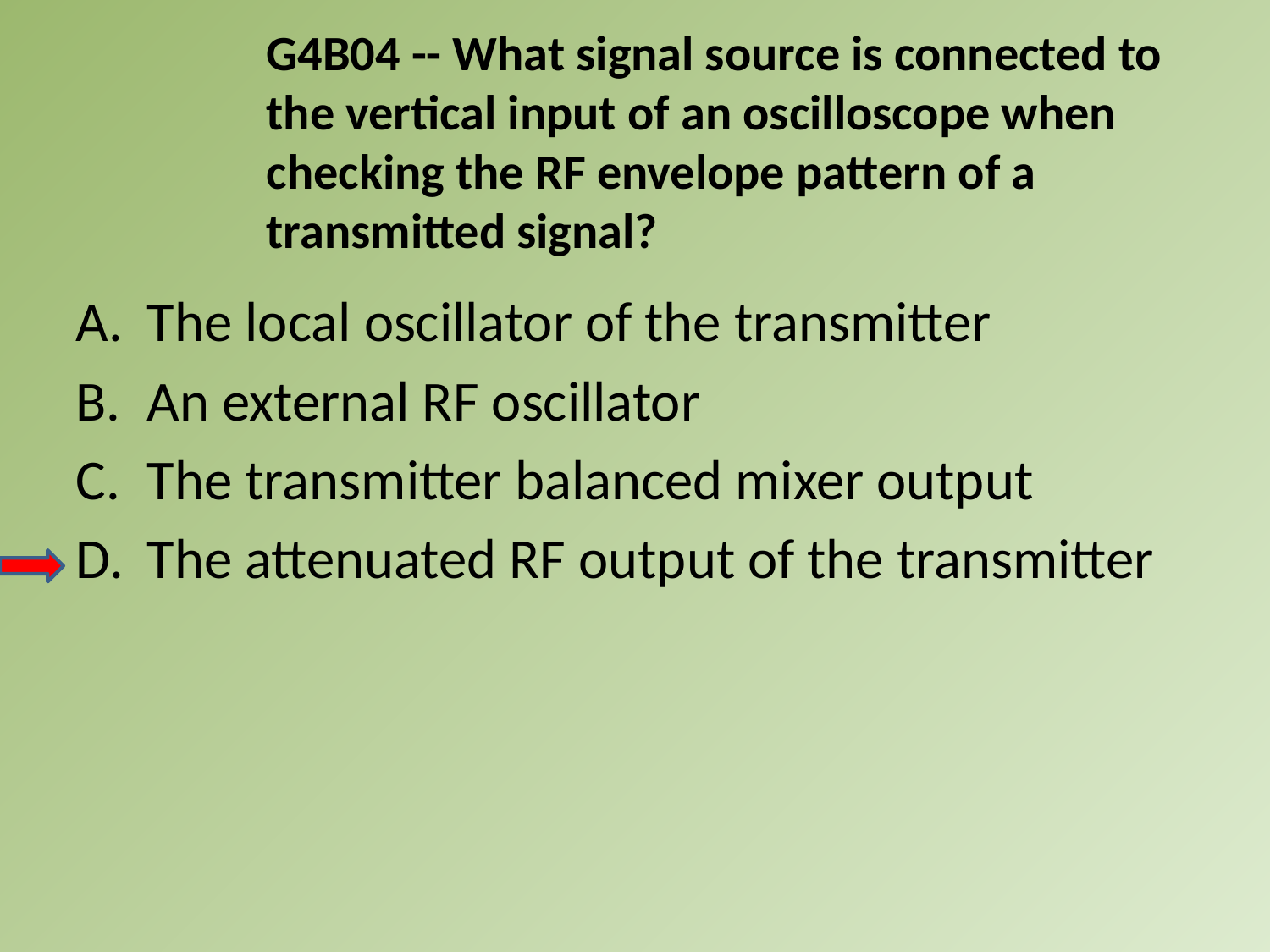

G4B04 -- What signal source is connected to the vertical input of an oscilloscope when checking the RF envelope pattern of a transmitted signal?
A.	The local oscillator of the transmitter
B.	An external RF oscillator
C.	The transmitter balanced mixer output
D.	The attenuated RF output of the transmitter